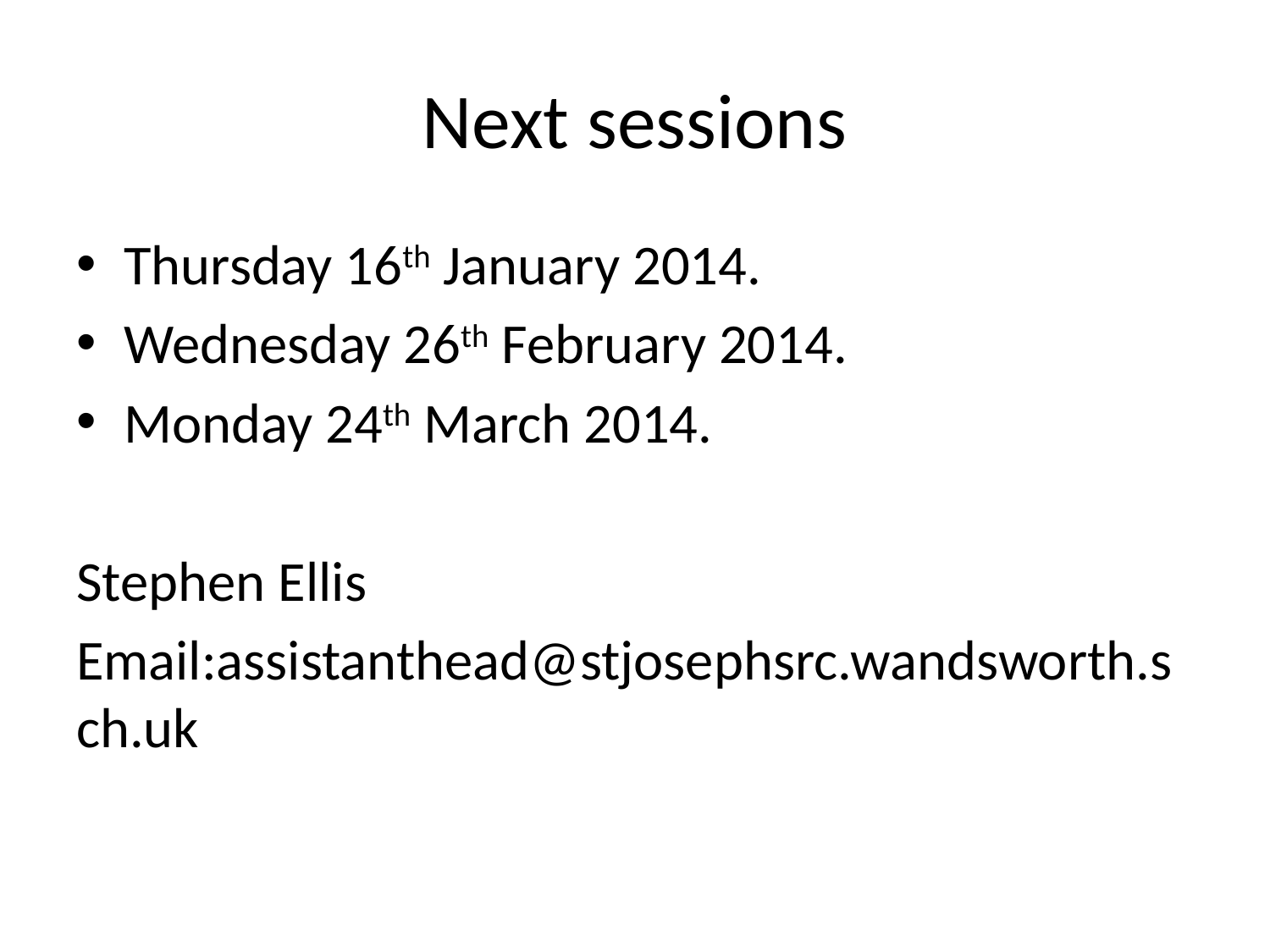

# Next sessions
Thursday 16th January 2014.
Wednesday 26th February 2014.
Monday 24th March 2014.

Stephen Ellis
Email:assistanthead@stjosephsrc.wandsworth.sch.uk